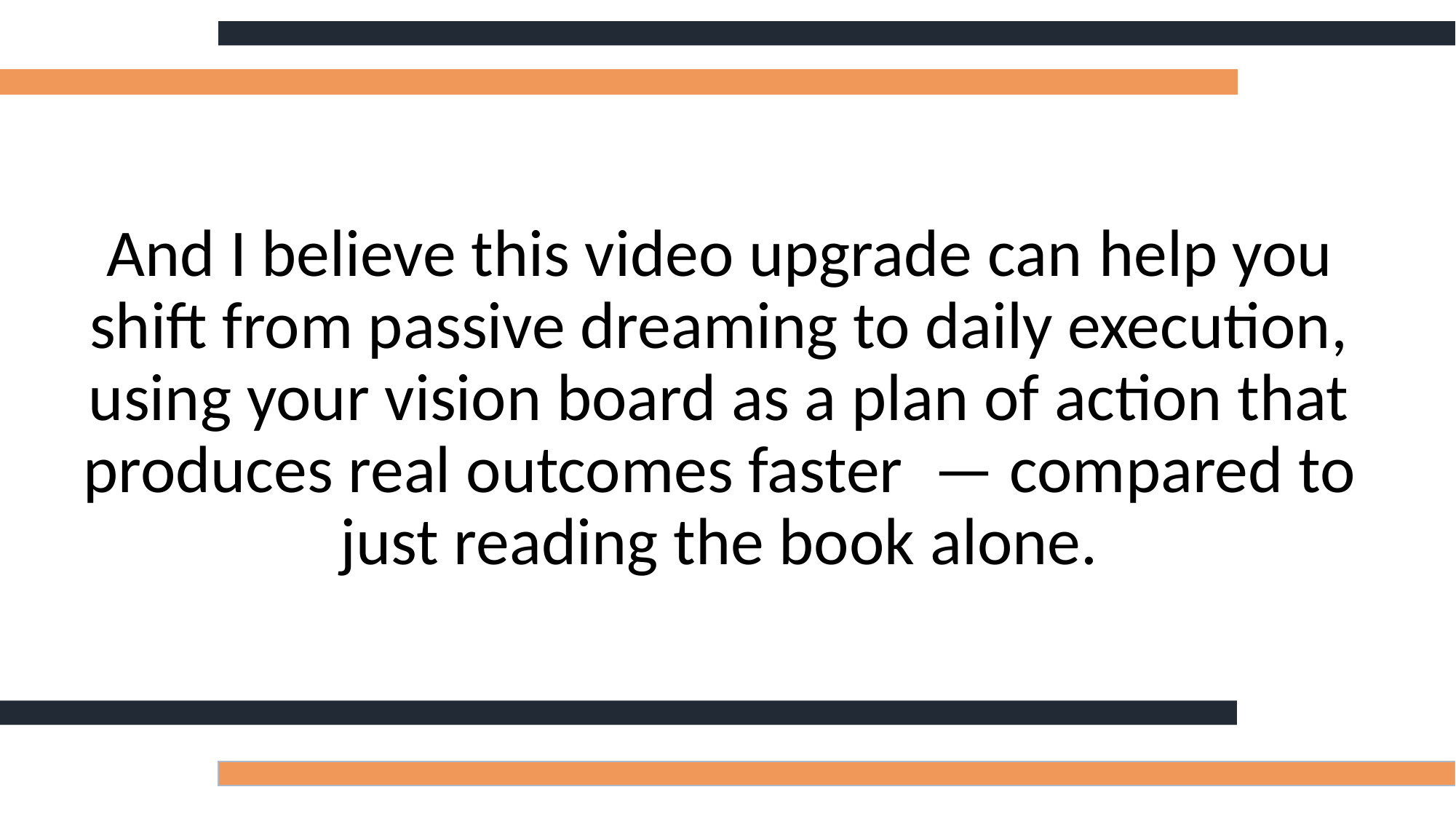

# And I believe this video upgrade can help you shift from passive dreaming to daily execution, using your vision board as a plan of action that produces real outcomes faster  — compared to just reading the book alone.